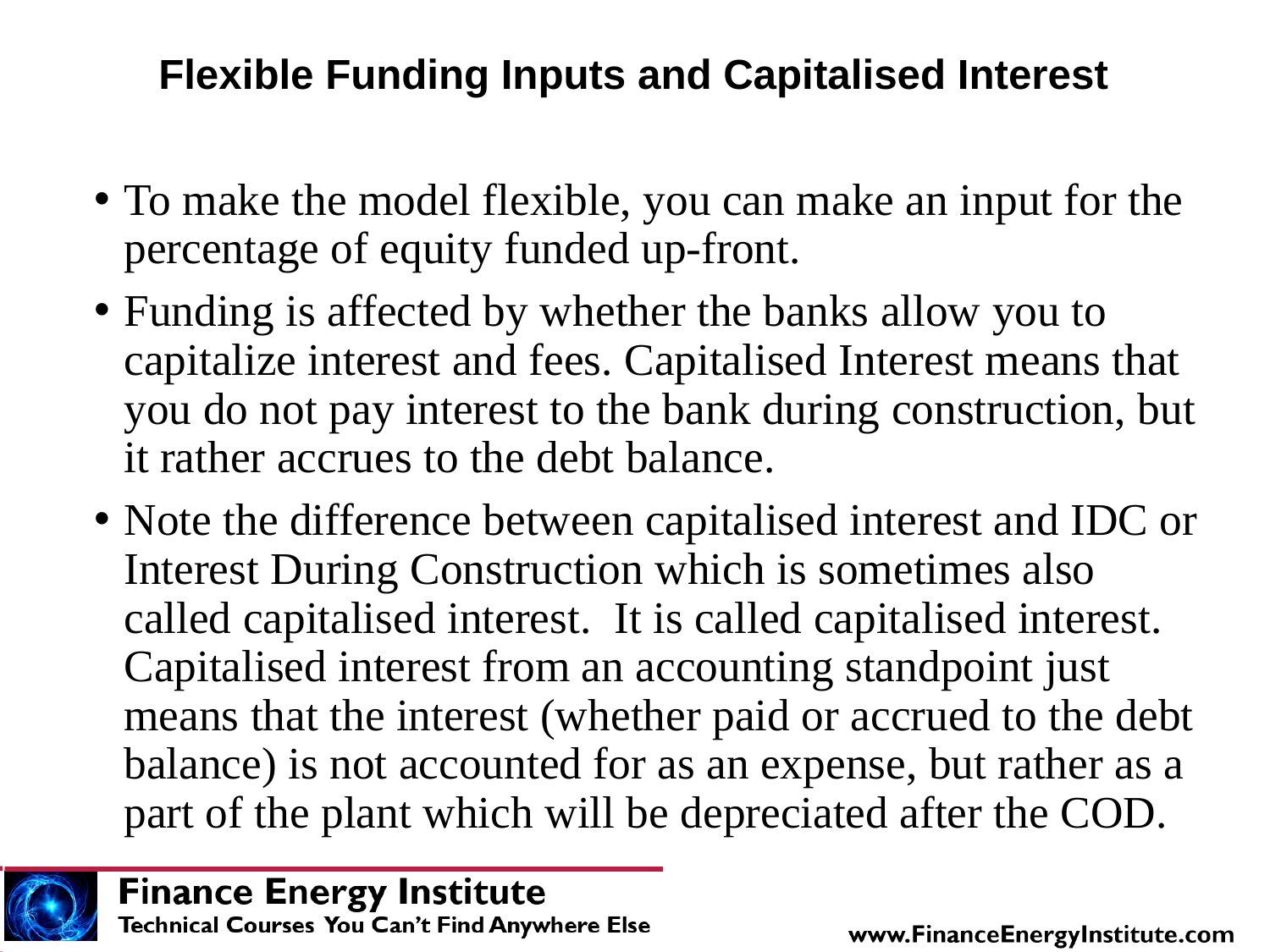

# Flexible Funding Inputs and Capitalised Interest
To make the model flexible, you can make an input for the percentage of equity funded up-front.
Funding is affected by whether the banks allow you to capitalize interest and fees. Capitalised Interest means that you do not pay interest to the bank during construction, but it rather accrues to the debt balance.
Note the difference between capitalised interest and IDC or Interest During Construction which is sometimes also called capitalised interest.  It is called capitalised interest.  Capitalised interest from an accounting standpoint just means that the interest (whether paid or accrued to the debt balance) is not accounted for as an expense, but rather as a part of the plant which will be depreciated after the COD.